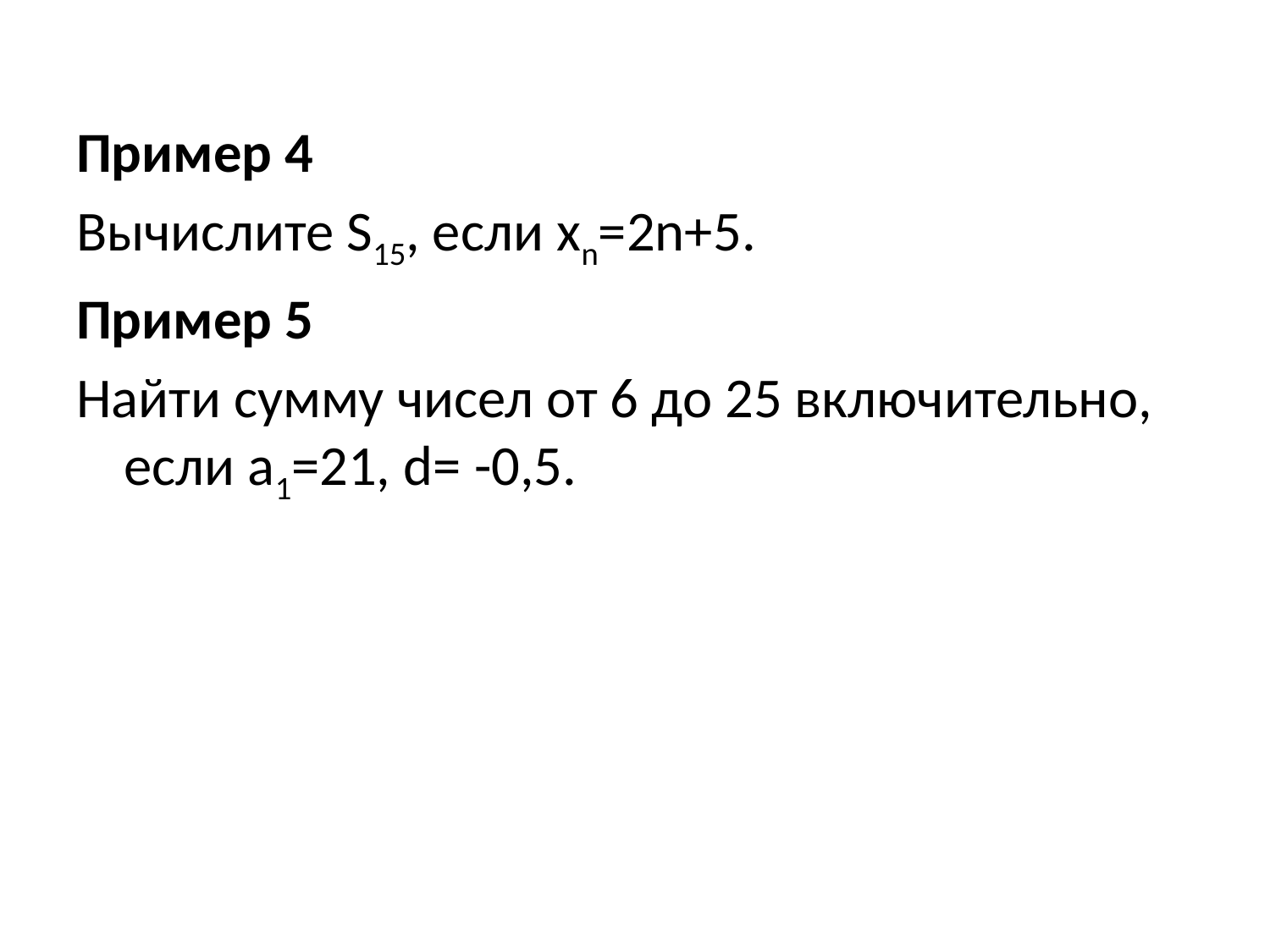

Пример 4
Вычислите S15, если хn=2n+5.
Пример 5
Найти сумму чисел от 6 до 25 включительно, если а1=21, d= -0,5.